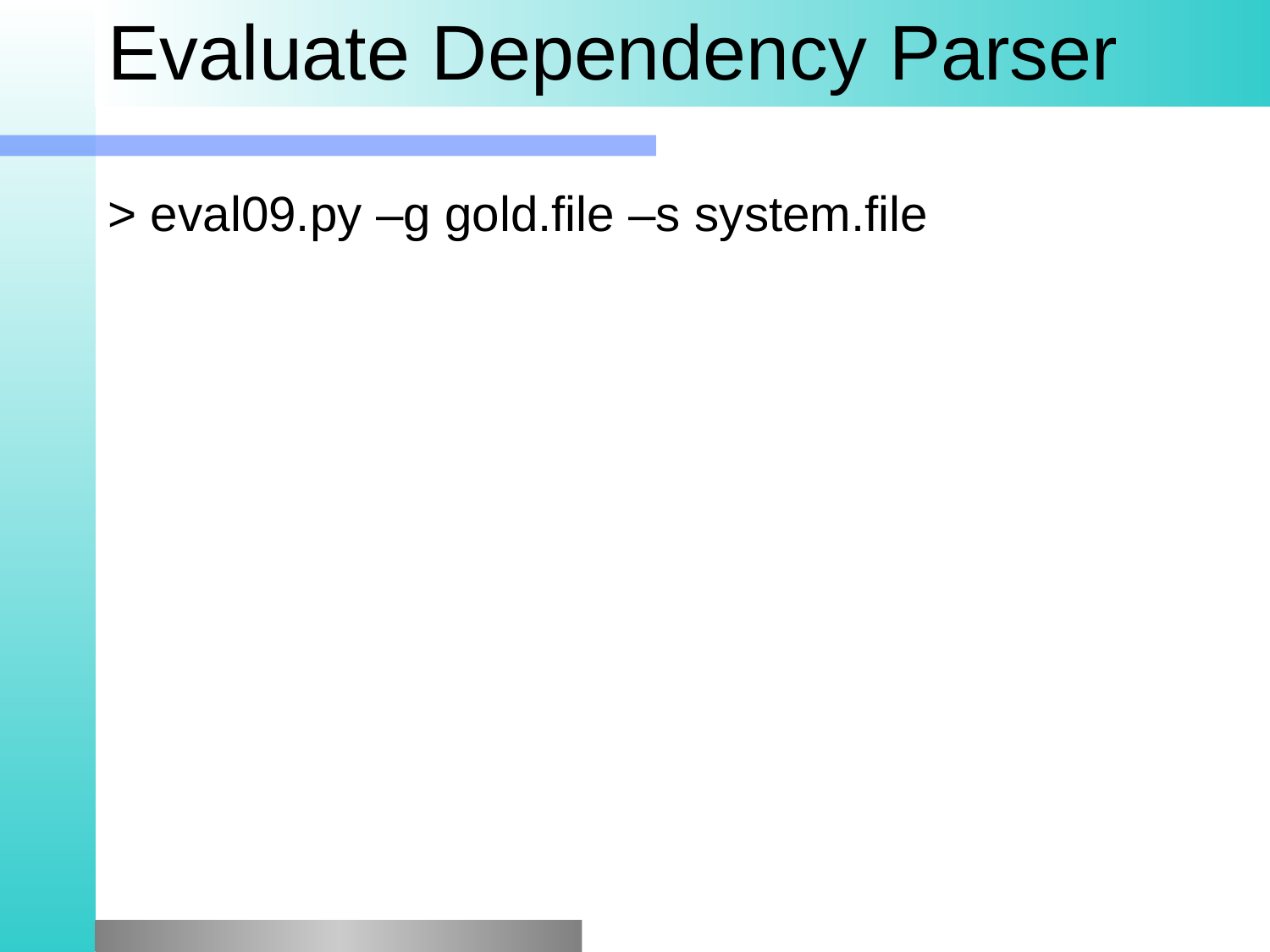

# Evaluate Dependency Parser
> eval09.py –g gold.file –s system.file